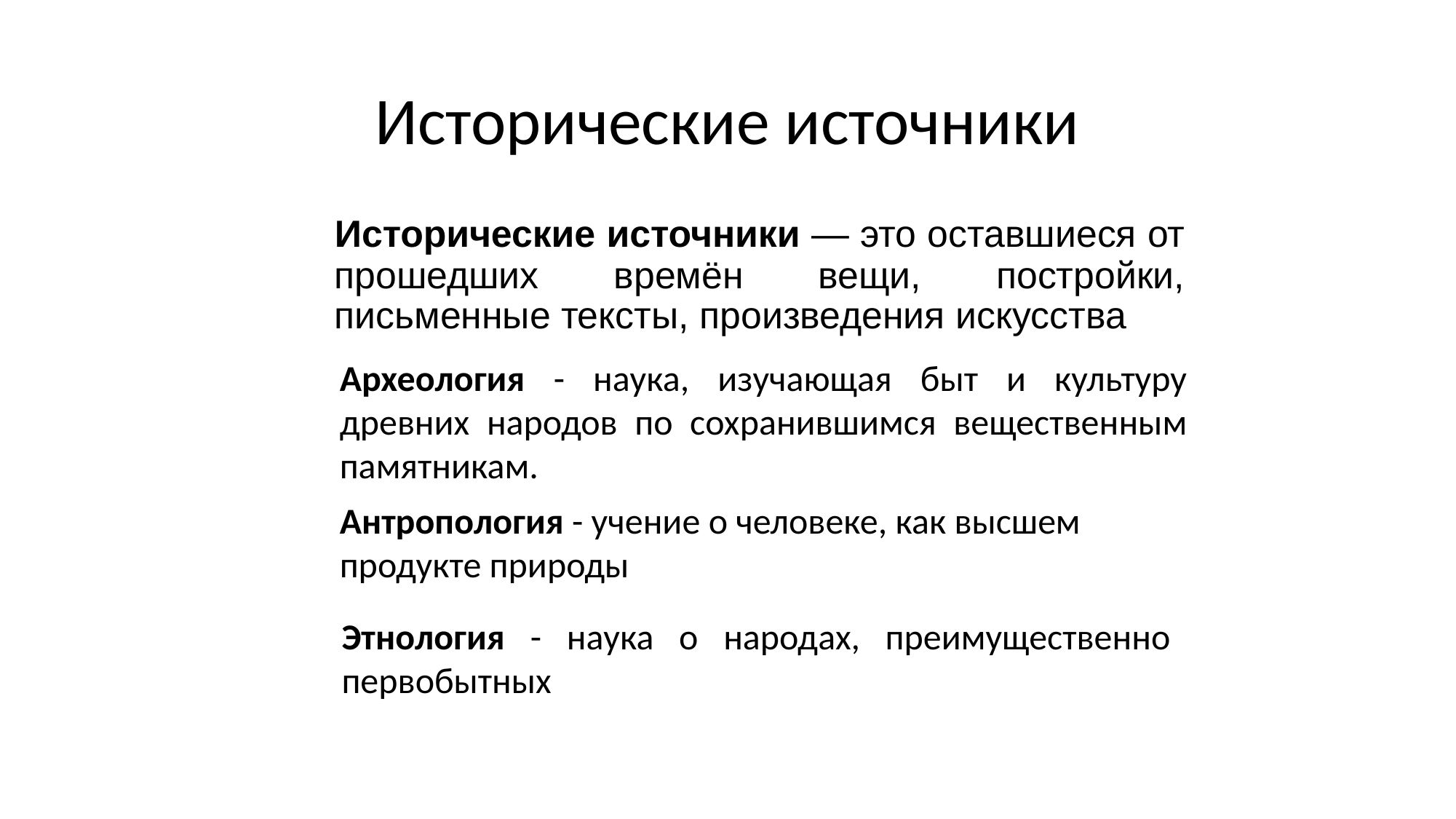

# Исторические источники
Исторические источники — это оставшиеся от прошедших времён вещи, постройки, письменные тексты, произведения искусства
Археология - наука, изучающая быт и культуру древних народов по сохранившимся вещественным памятникам.
Антропология - учение о человеке, как высшем продукте природы
Этнология - наука о народах, преимущественно первобытных